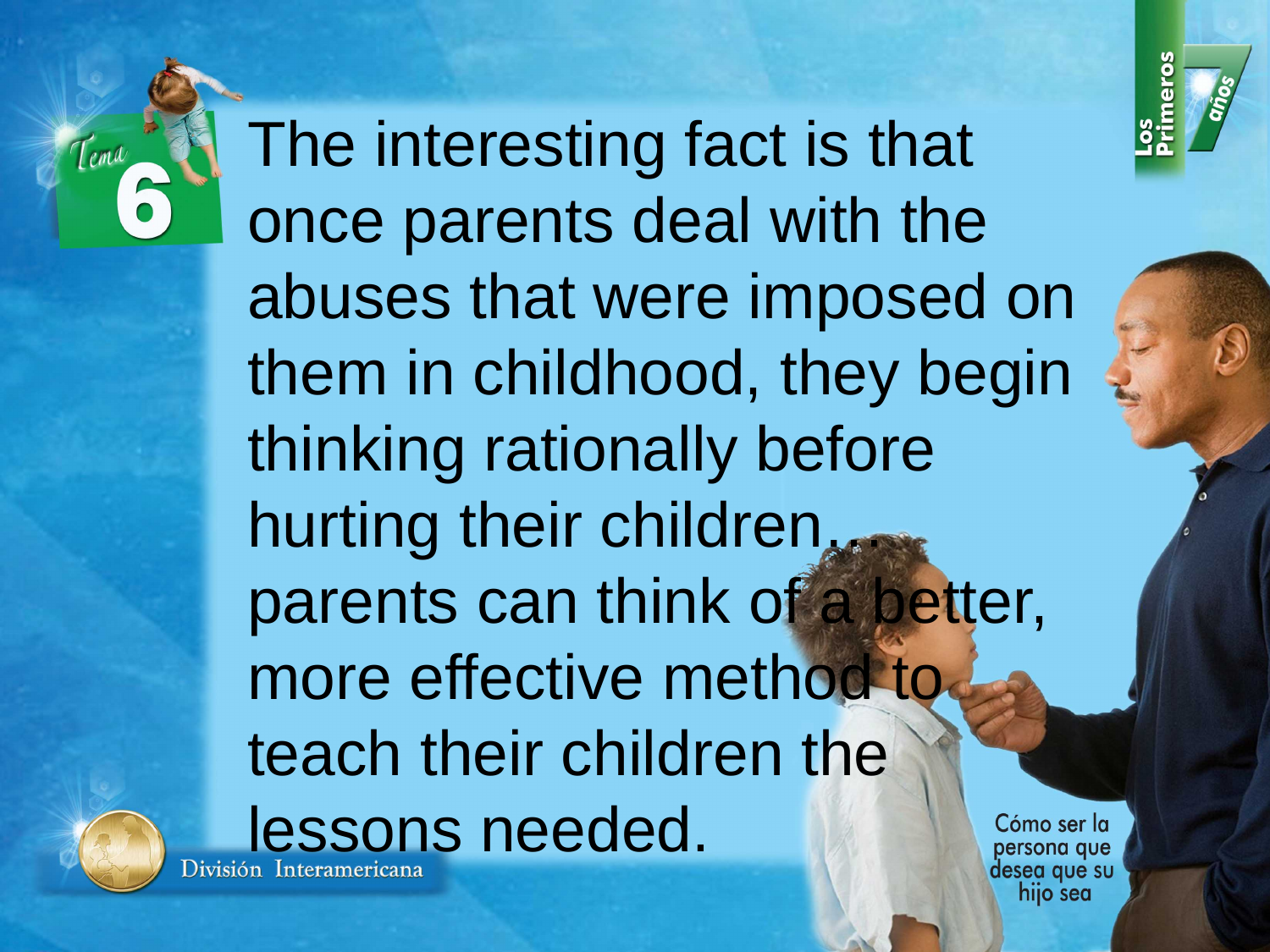

The interesting fact is that once parents deal with the abuses that were imposed on them in childhood, they begin thinking rationally before hurting their children…parents can think of a better, more effective method to teach their children the lessons needed.